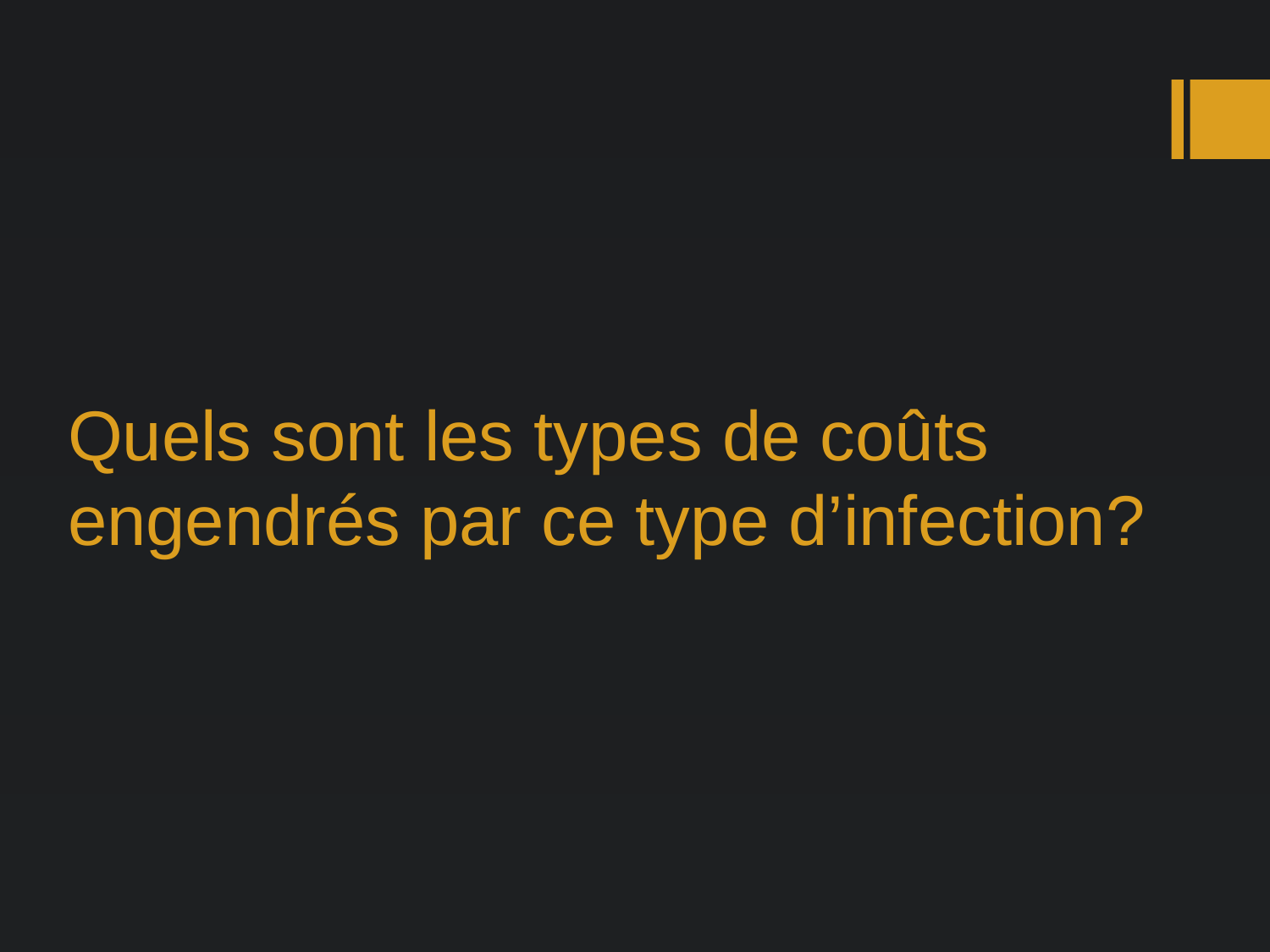

# Quels sont les types de coûts engendrés par ce type d’infection?